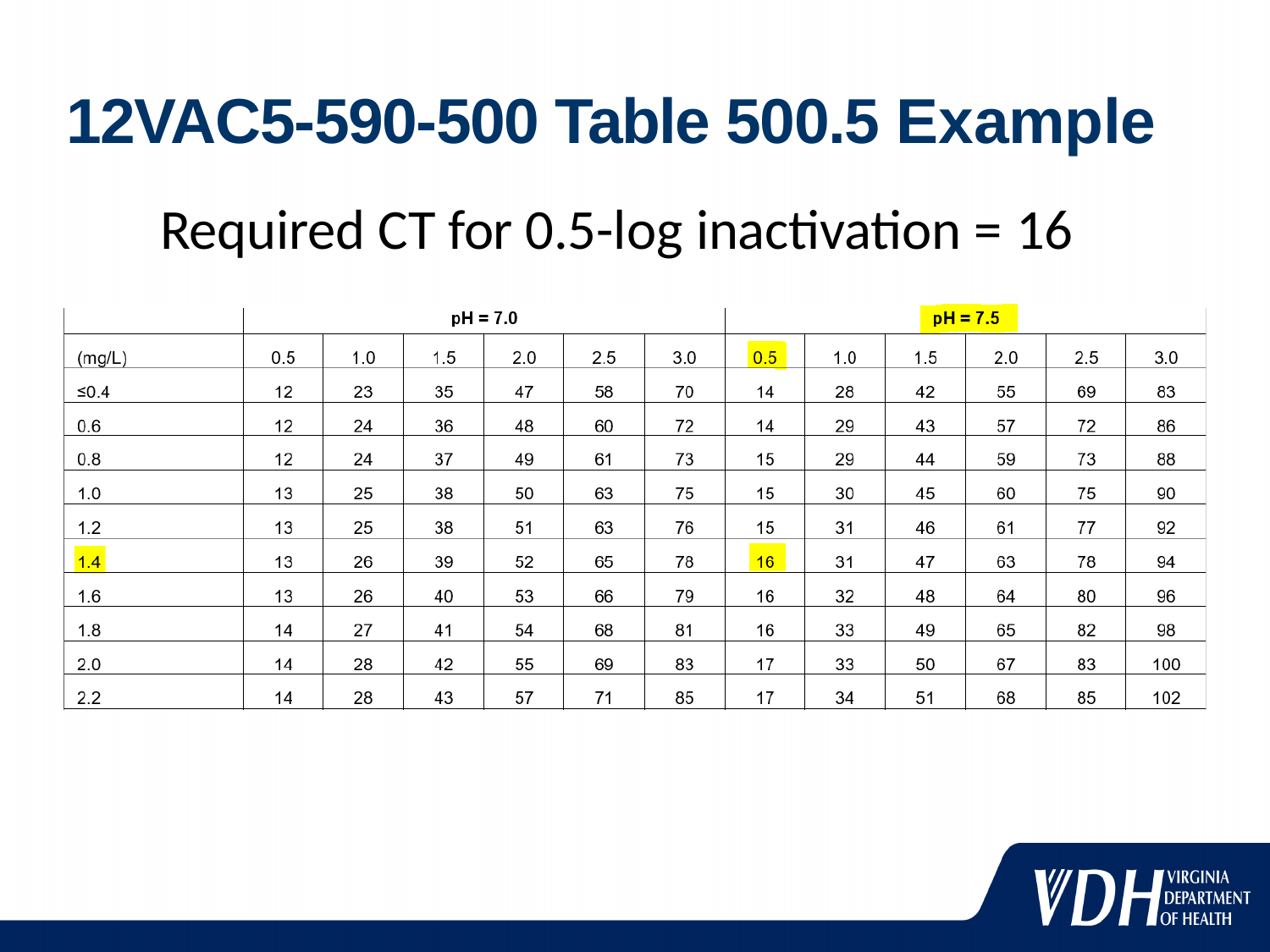

# 12VAC5-590-500 Table 500.5 Example
Required CT for 0.5-log inactivation = 16